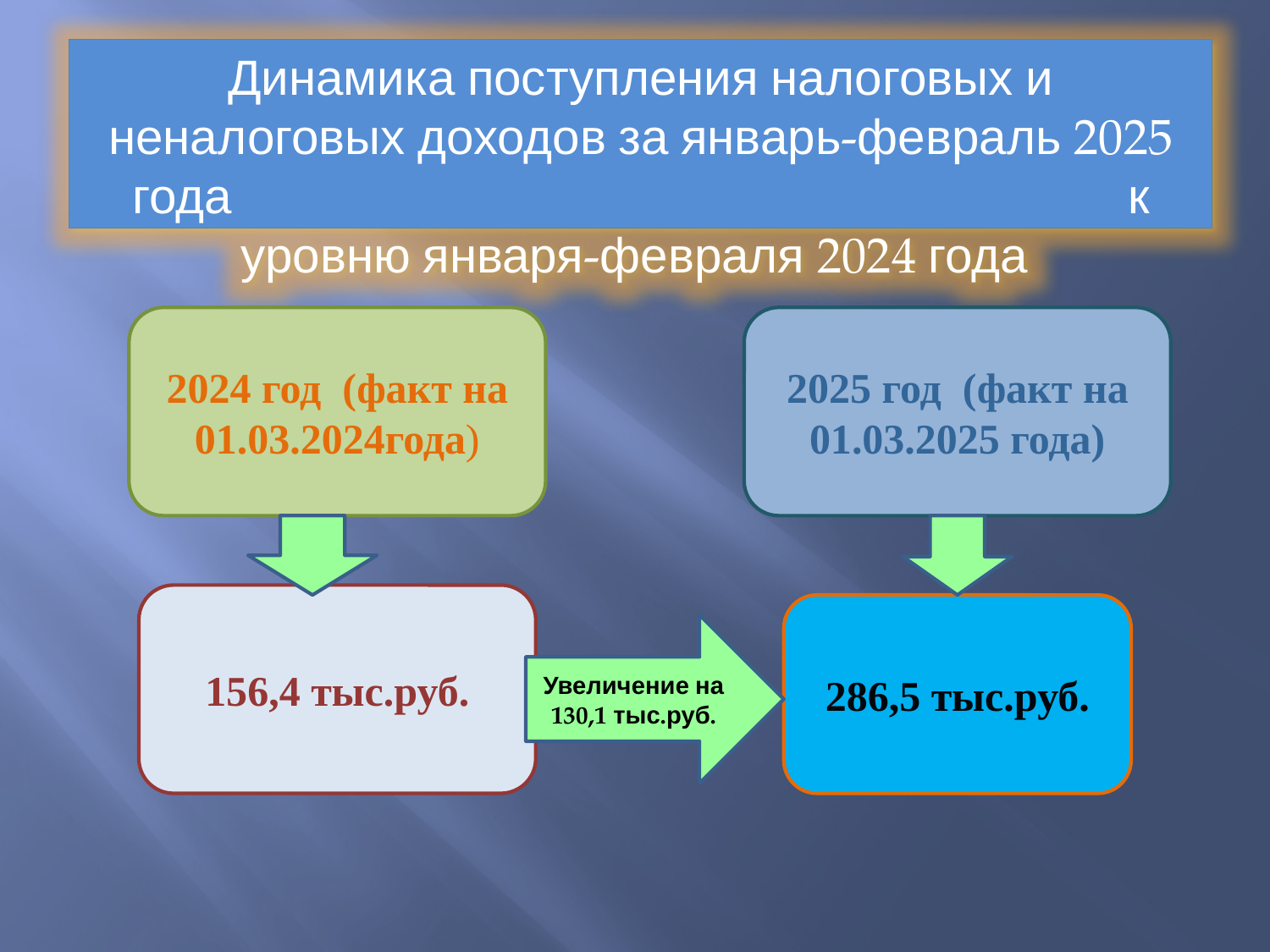

Динамика поступления налоговых и неналоговых доходов за январь-февраль 2025 года                                                                         к уровню января-февраля 2024 года
2024 год  (факт на 01.03.2024года)
2025 год  (факт на 01.03.2025 года)

156,4 тыс.руб.
286,5 тыс.руб.
Увеличение на 130,1 тыс.руб.